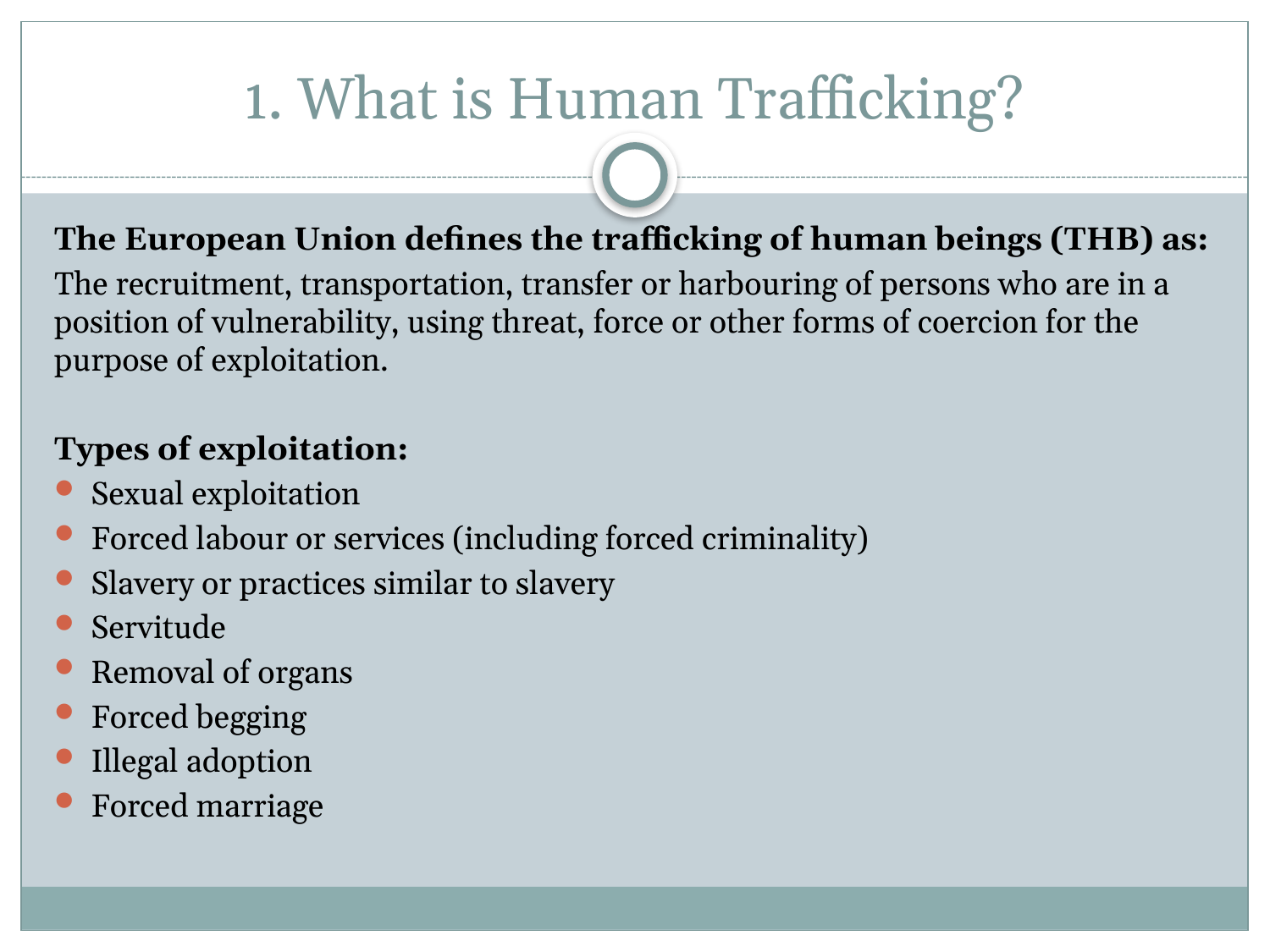

# 1. What is Human Trafficking?
The European Union defines the trafficking of human beings (THB) as:
The recruitment, transportation, transfer or harbouring of persons who are in a position of vulnerability, using threat, force or other forms of coercion for the purpose of exploitation.

Types of exploitation:
Sexual exploitation
Forced labour or services (including forced criminality)
Slavery or practices similar to slavery
Servitude
Removal of organs
Forced begging
Illegal adoption
Forced marriage